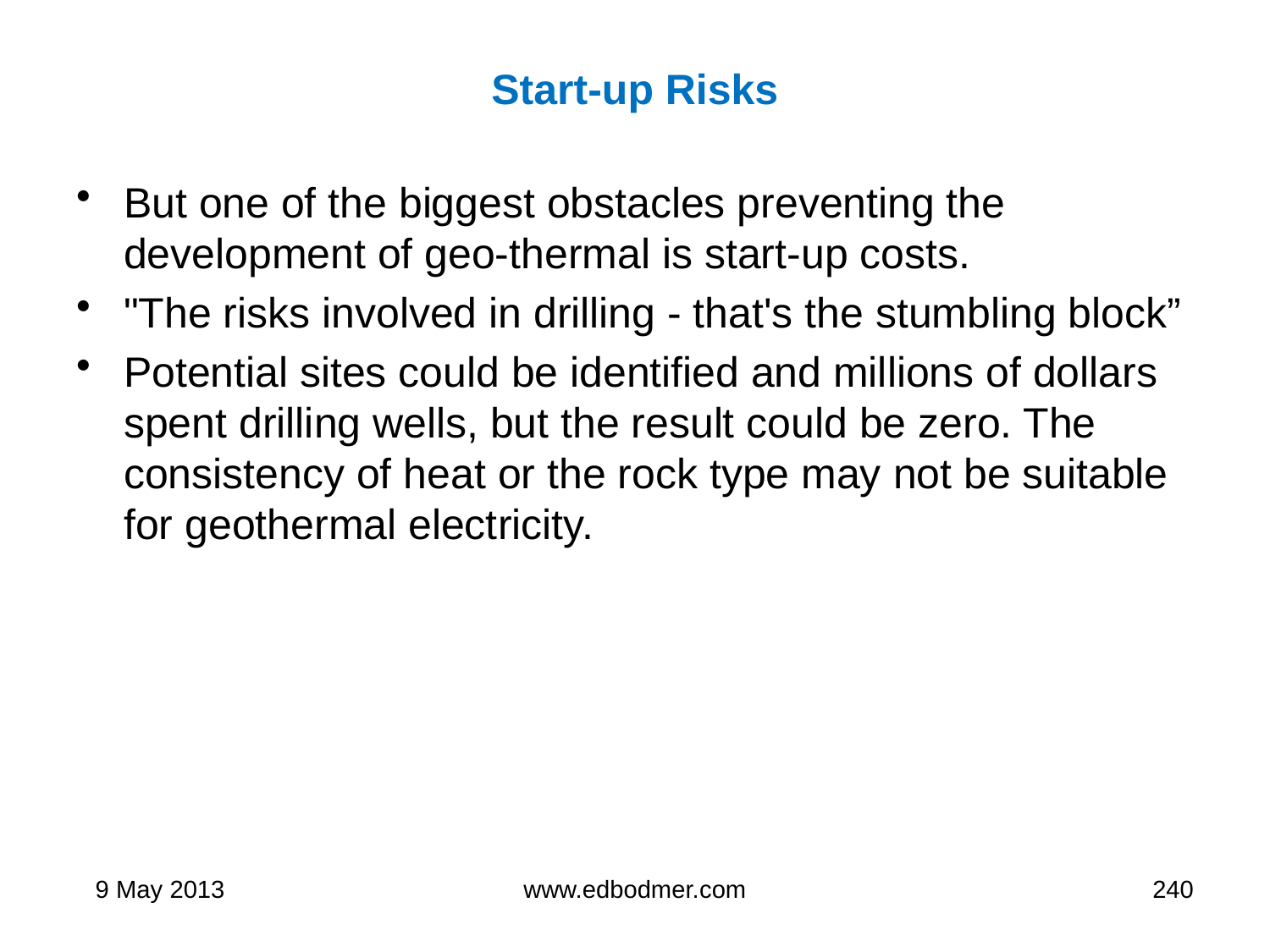

# Start-up Risks
But one of the biggest obstacles preventing the development of geo-thermal is start-up costs.
"The risks involved in drilling - that's the stumbling block”
Potential sites could be identified and millions of dollars spent drilling wells, but the result could be zero. The consistency of heat or the rock type may not be suitable for geothermal electricity.
9 May 2013
www.edbodmer.com
240